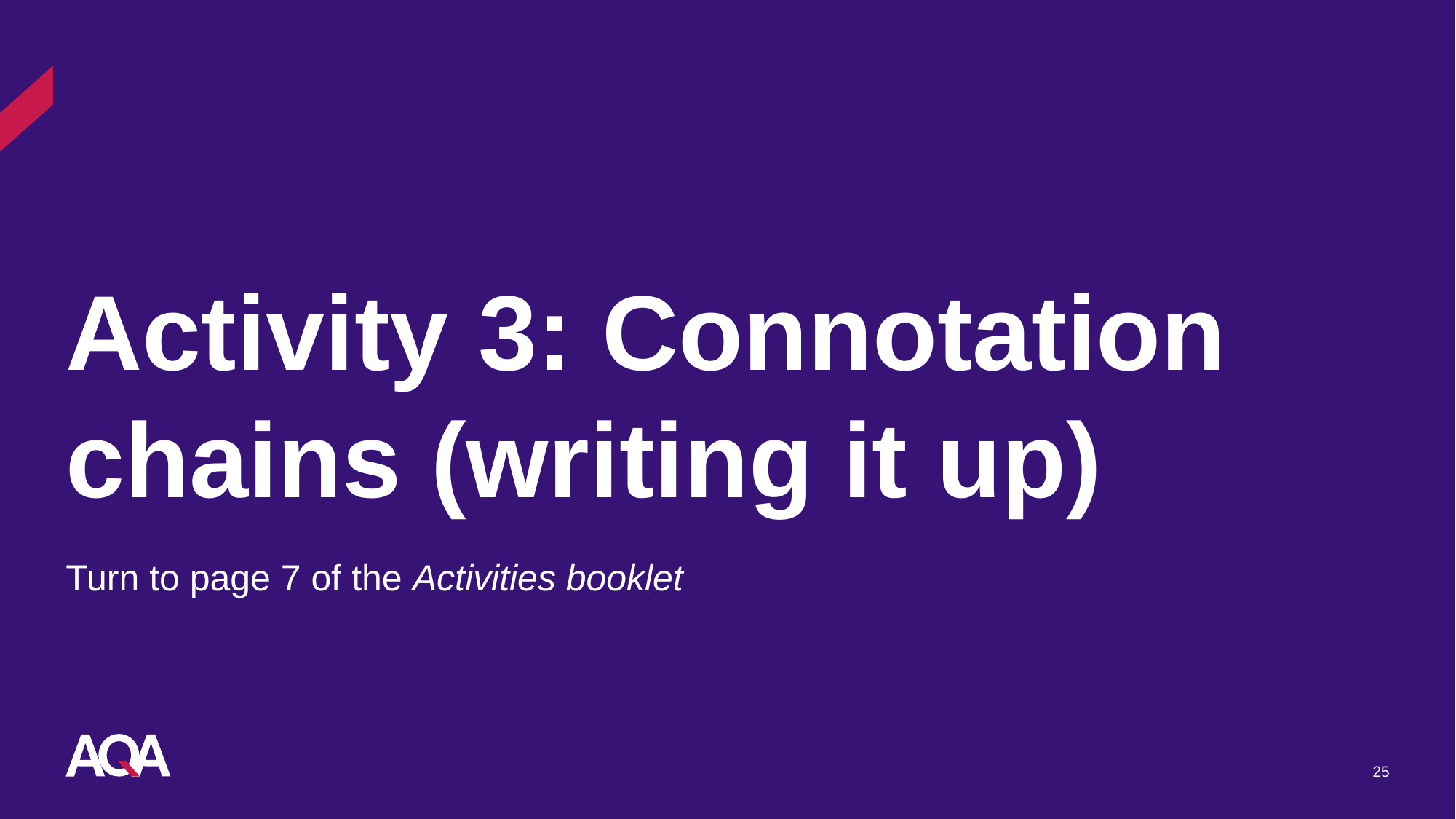

# Activity 3: Connotation chains (writing it up)
Turn to page 7 of the Activities booklet
25